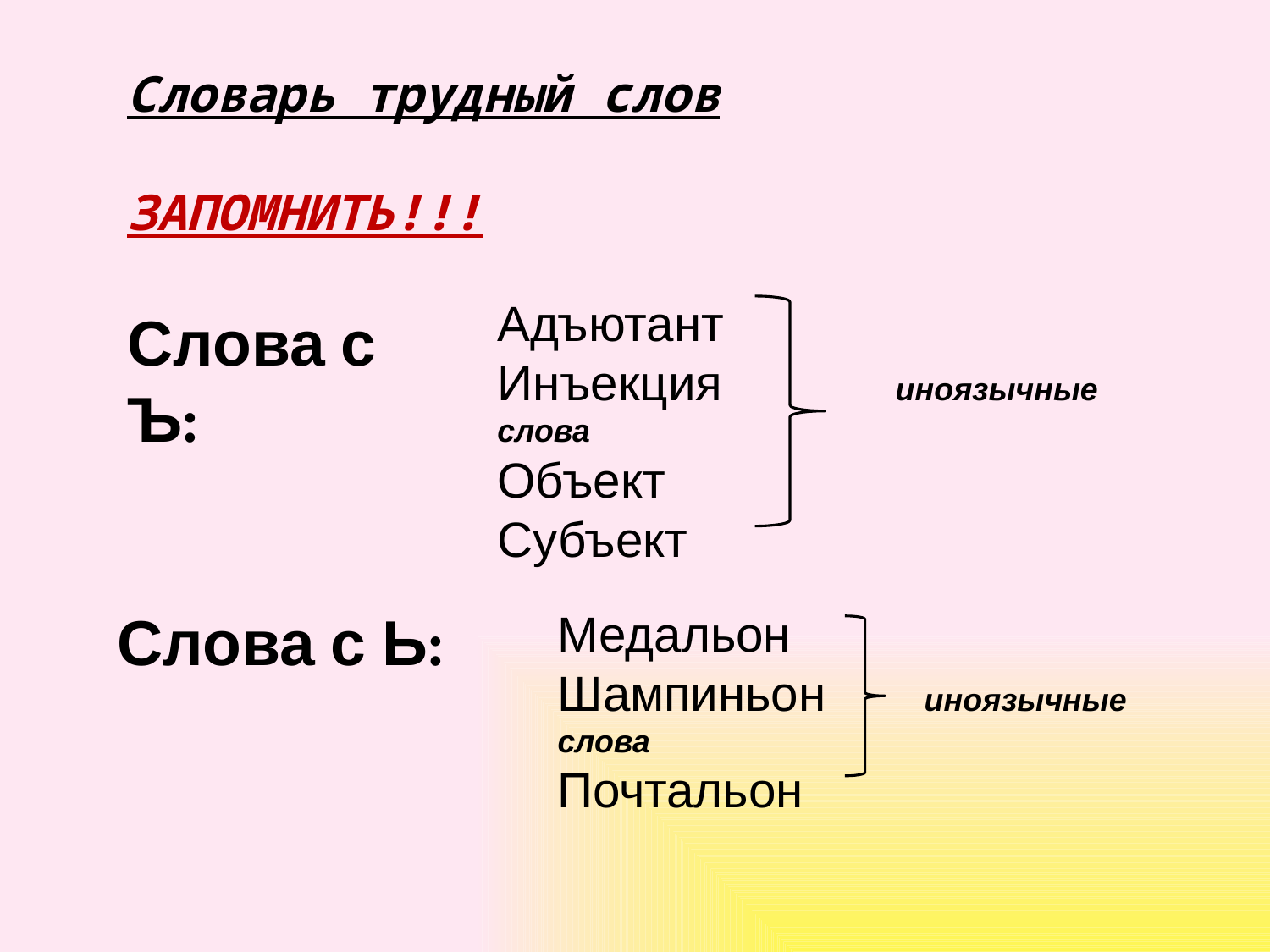

Словарь трудный слов

ЗАПОМНИТЬ!!!
Адъютант
Инъекция                     иноязычные слова
Объект
Субъект

Слова с Ъ:

Слова с Ь:
Медальон
Шампиньон        иноязычные слова
Почтальон